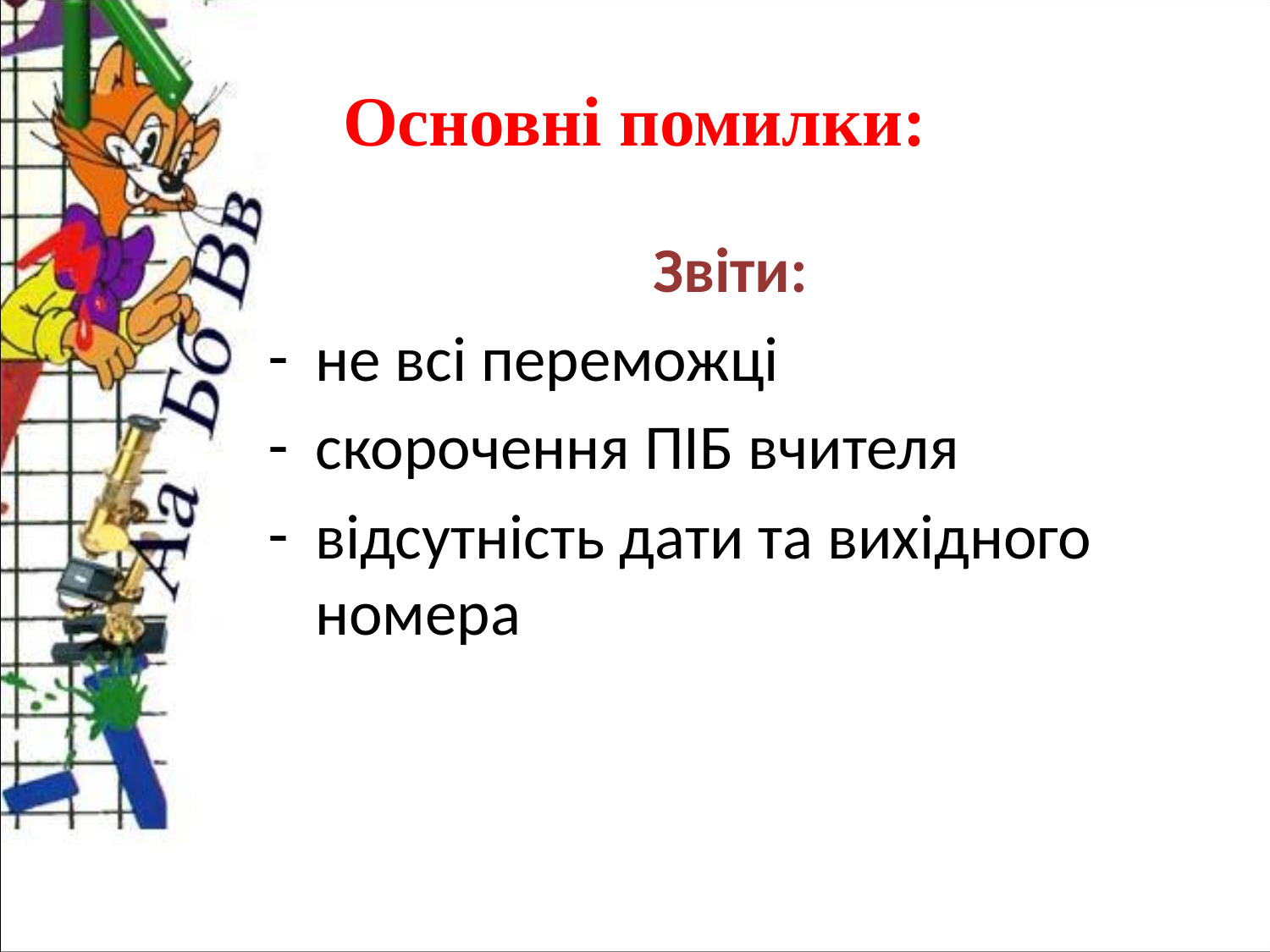

# Основні помилки:
Звіти:
не всі переможці
скорочення ПІБ вчителя
відсутність дати та вихідного номера